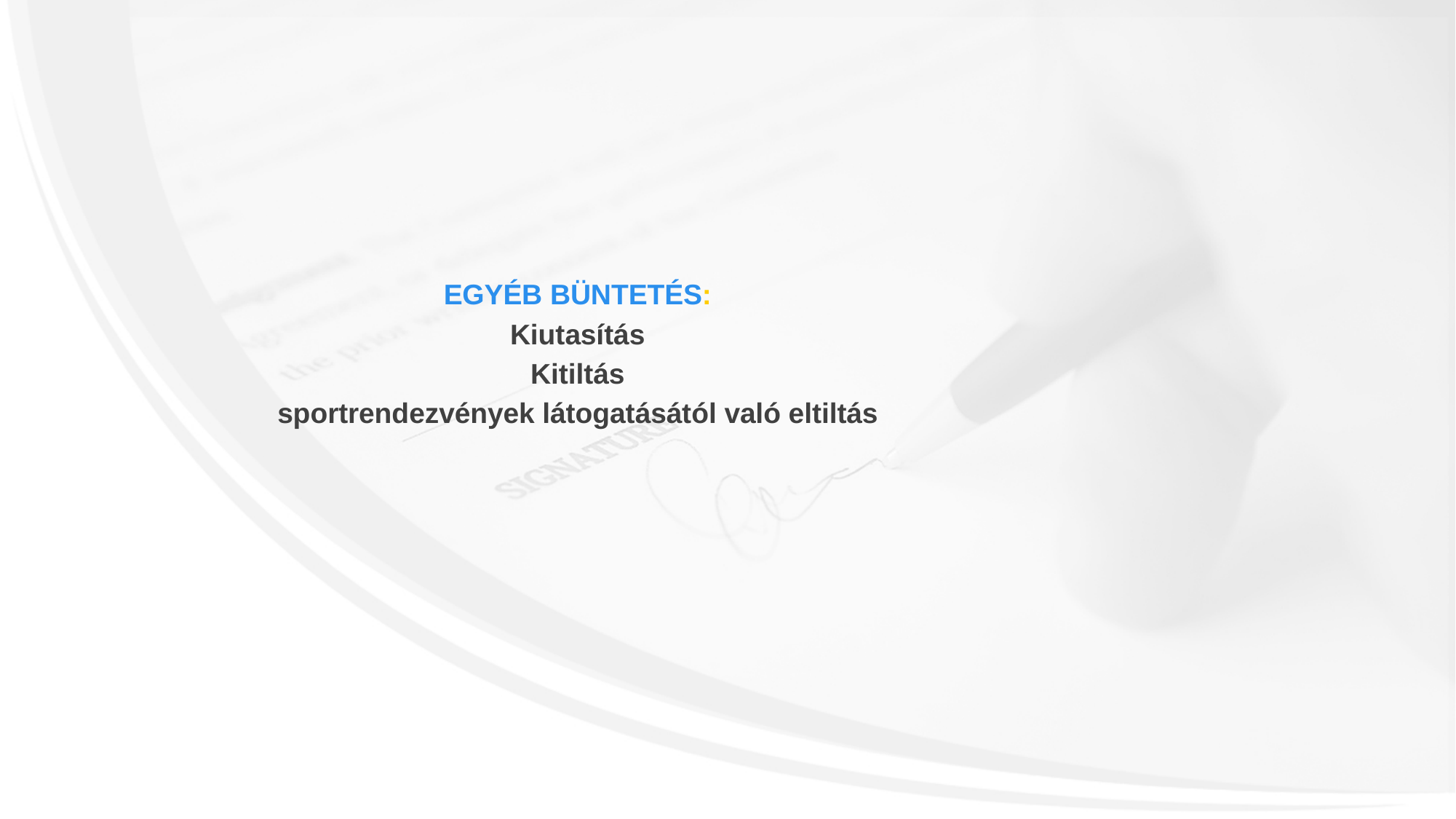

EGYÉB BÜNTETÉS:
Kiutasítás
Kitiltás
sportrendezvények látogatásától való eltiltás